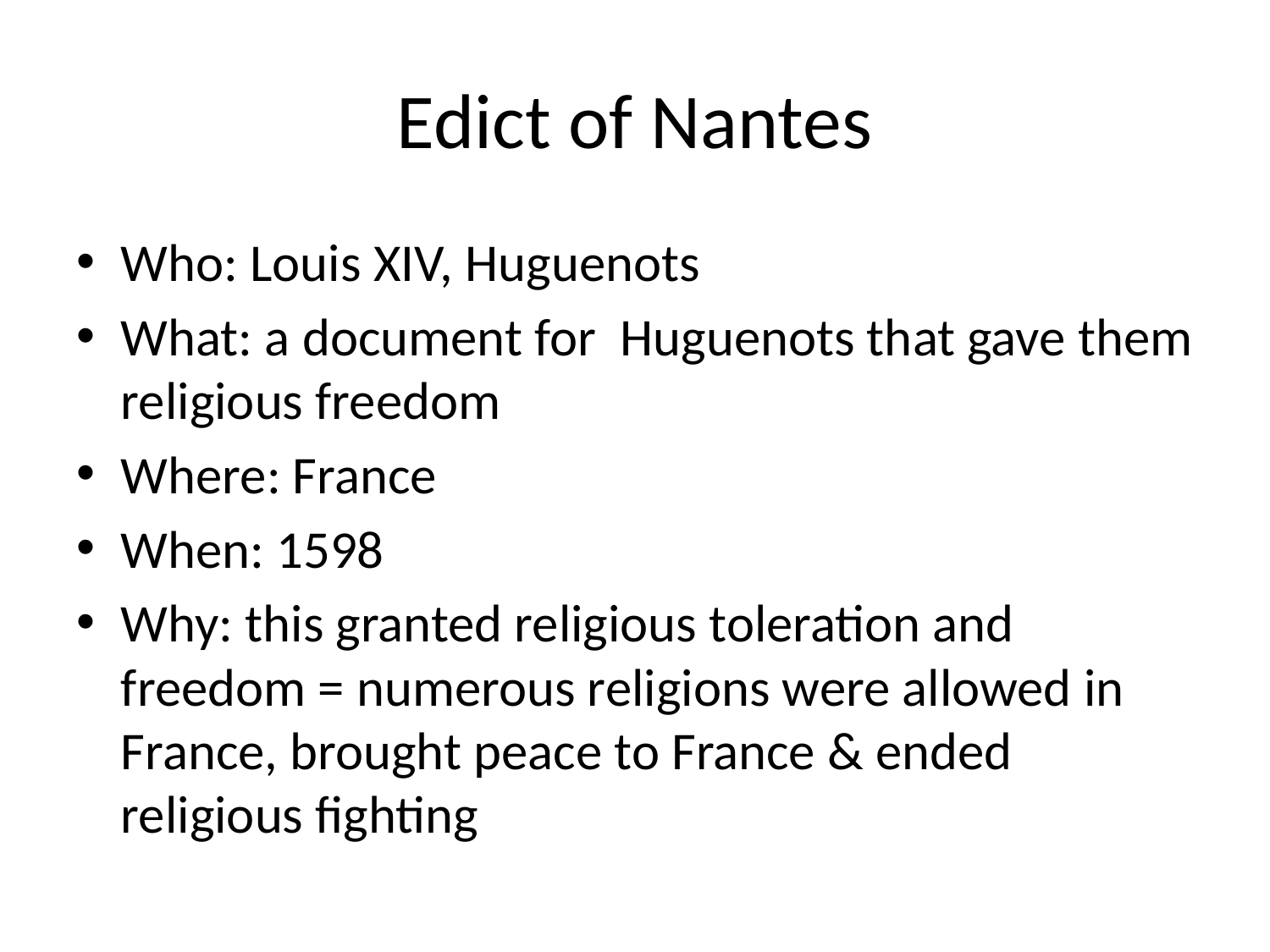

# Edict of Nantes
Who: Louis XIV, Huguenots
What: a document for  Huguenots that gave them religious freedom
Where: France
When: 1598
Why: this granted religious toleration and freedom = numerous religions were allowed in France, brought peace to France & ended religious fighting